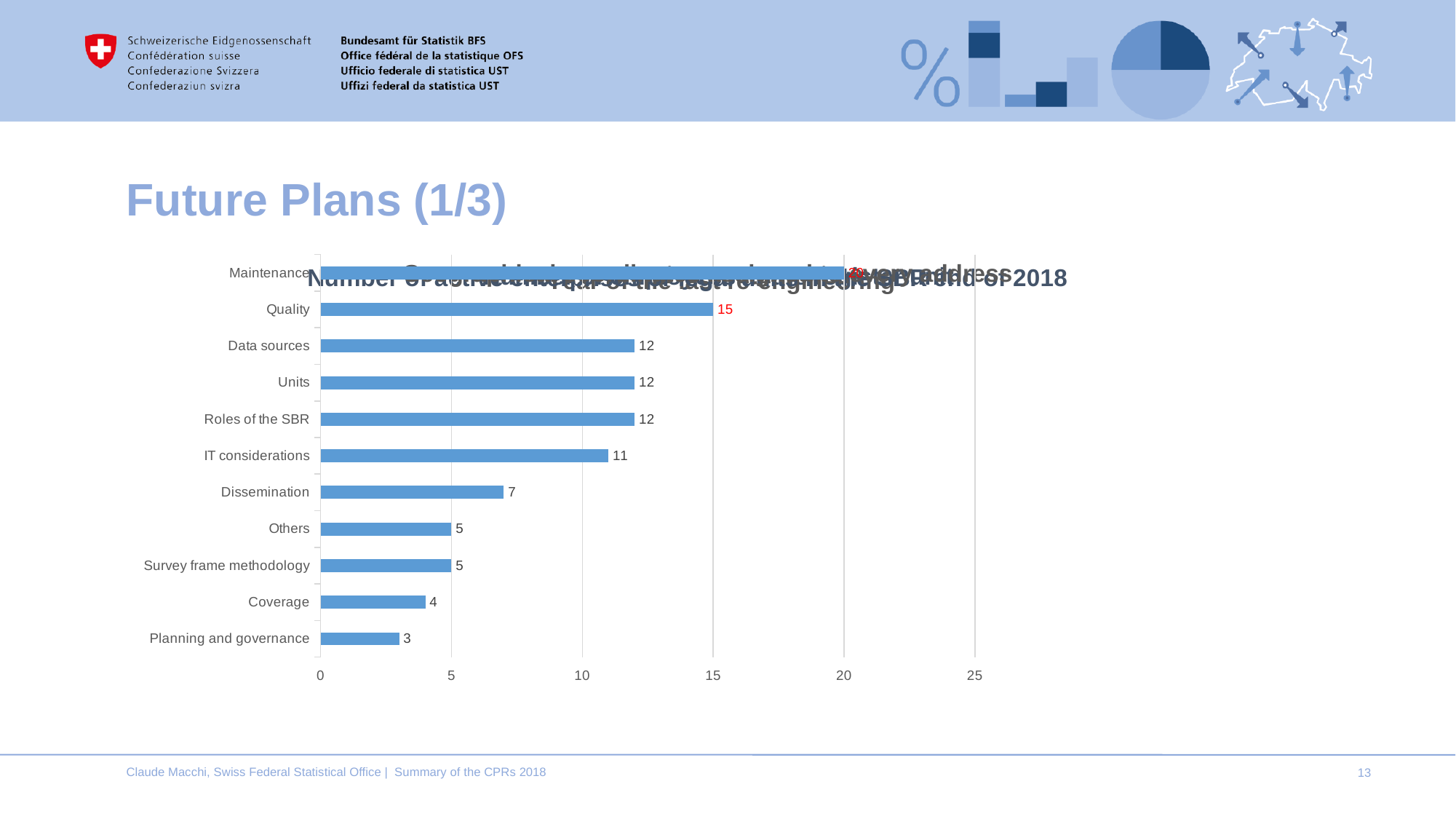

# Future Plans (1/3)

[unsupported chart]

[unsupported chart]

[unsupported chart]

[unsupported chart]

[unsupported chart]

### Chart

| Category |  |
|---|---|
| Planning and governance | 3.0 |
| Coverage | 4.0 |
| Survey frame methodology | 5.0 |
| Others | 5.0 |
| Dissemination | 7.0 |
| IT considerations | 11.0 |
| Roles of the SBR | 12.0 |
| Units | 12.0 |
| Data sources | 12.0 |
| Quality | 15.0 |
| Maintenance | 20.0 |
Claude Macchi, Swiss Federal Statistical Office |  Summary of the CPRs 2018
13